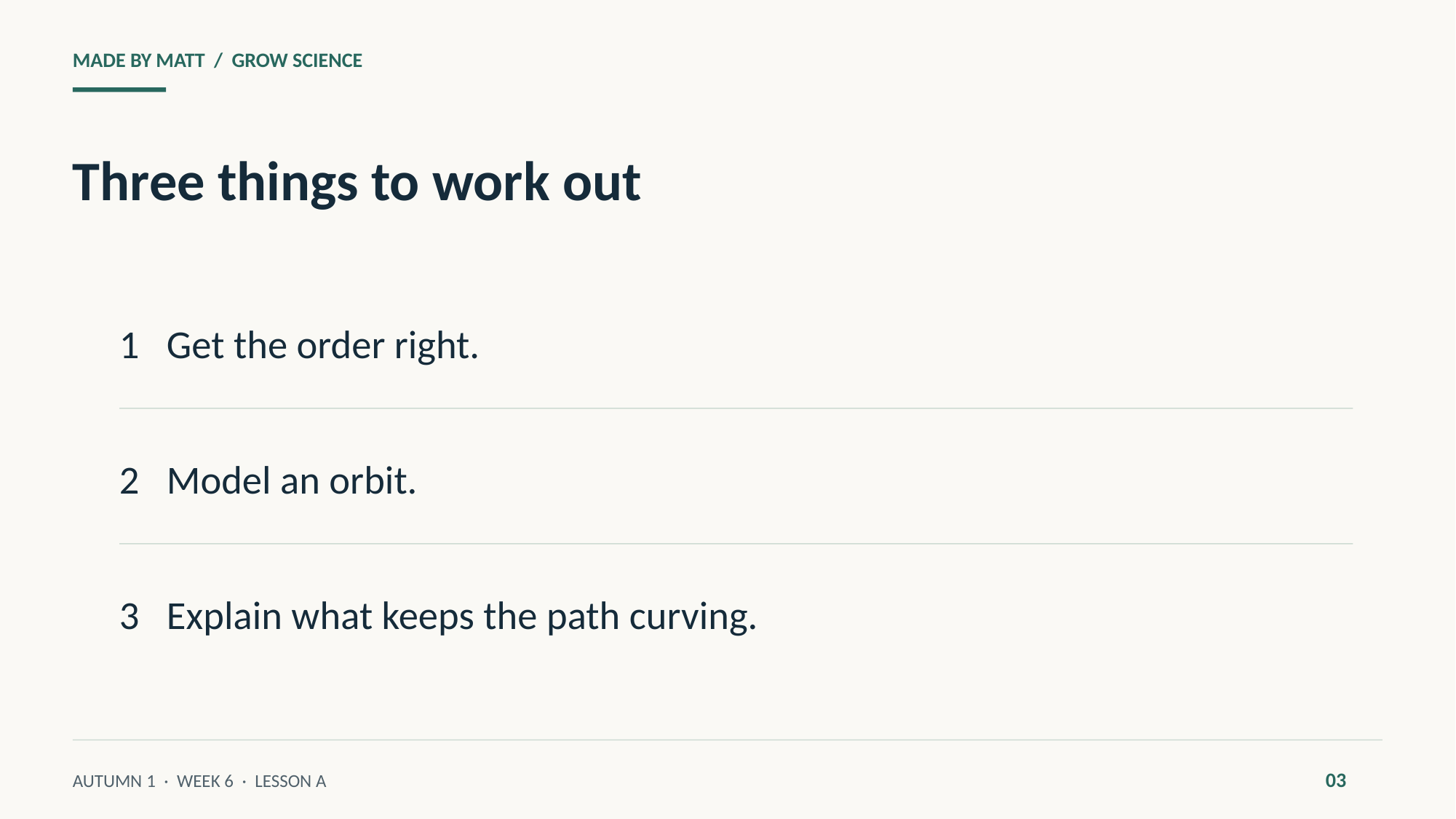

MADE BY MATT  /  GROW SCIENCE

Three things to work out
1   Get the order right.

2   Model an orbit.

3   Explain what keeps the path curving.

03
AUTUMN 1  ·  WEEK 6  ·  LESSON A